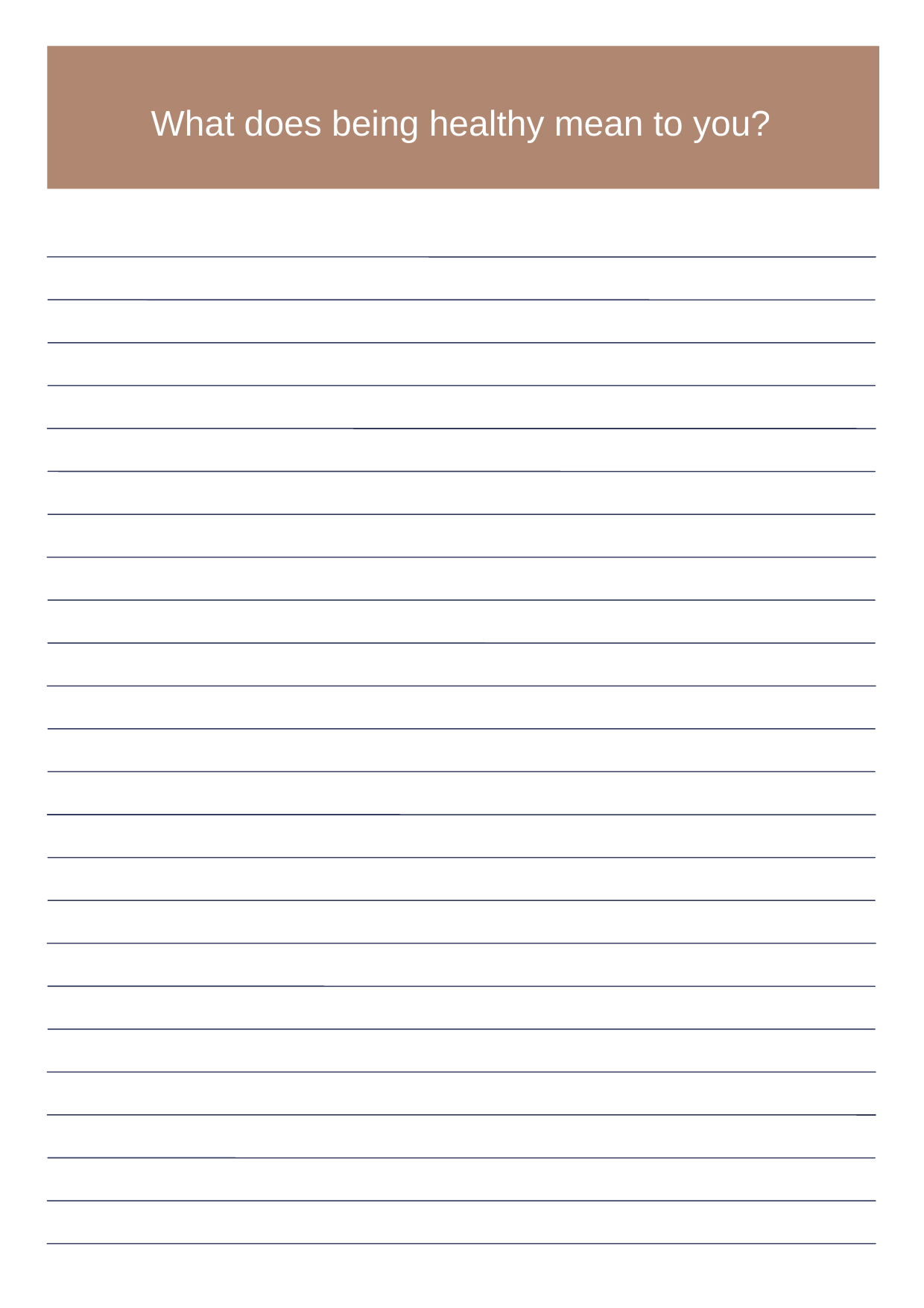

What does being healthy mean to you?